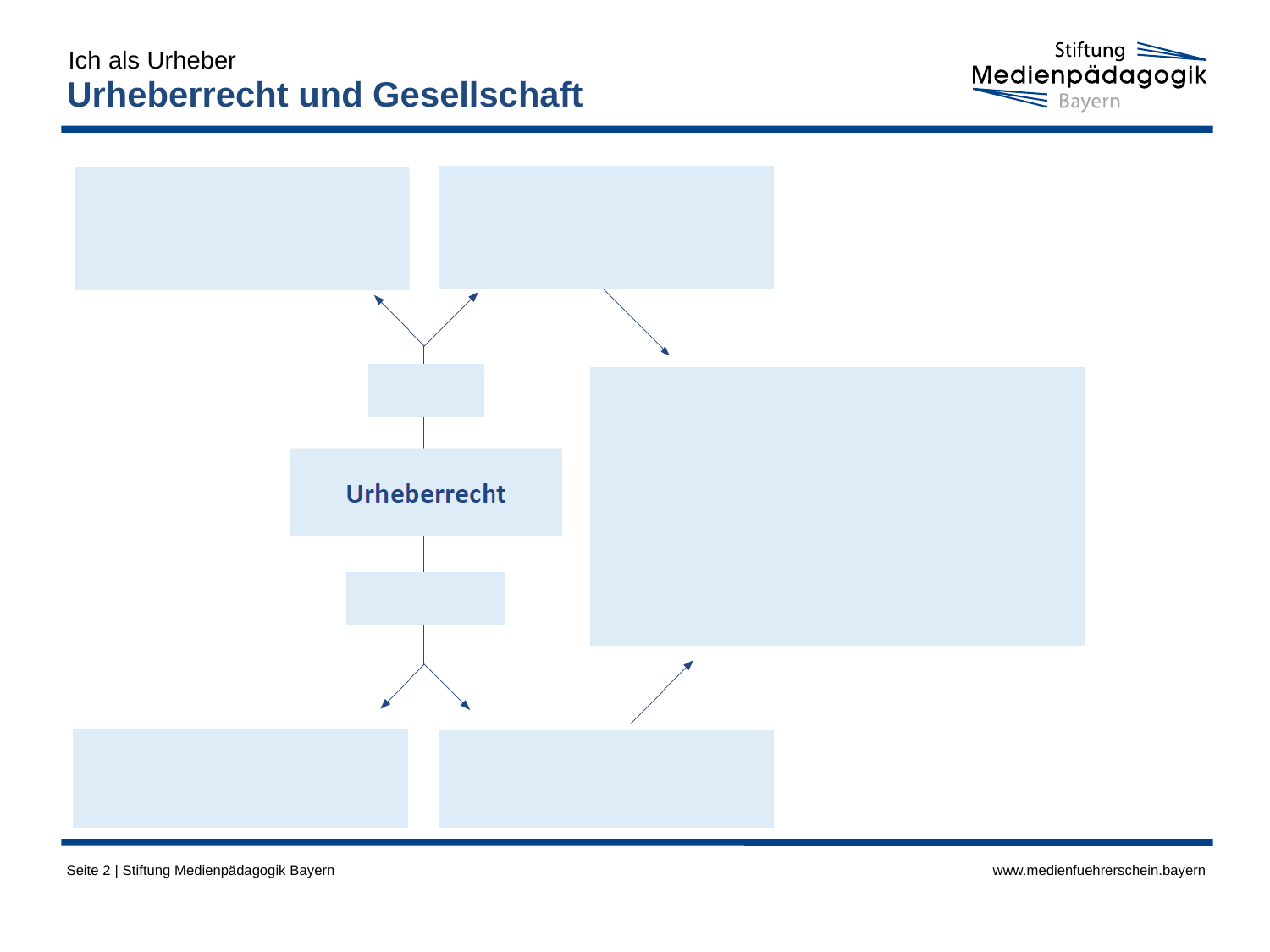

Ich als Urheber
# Urheberrecht und Gesellschaft